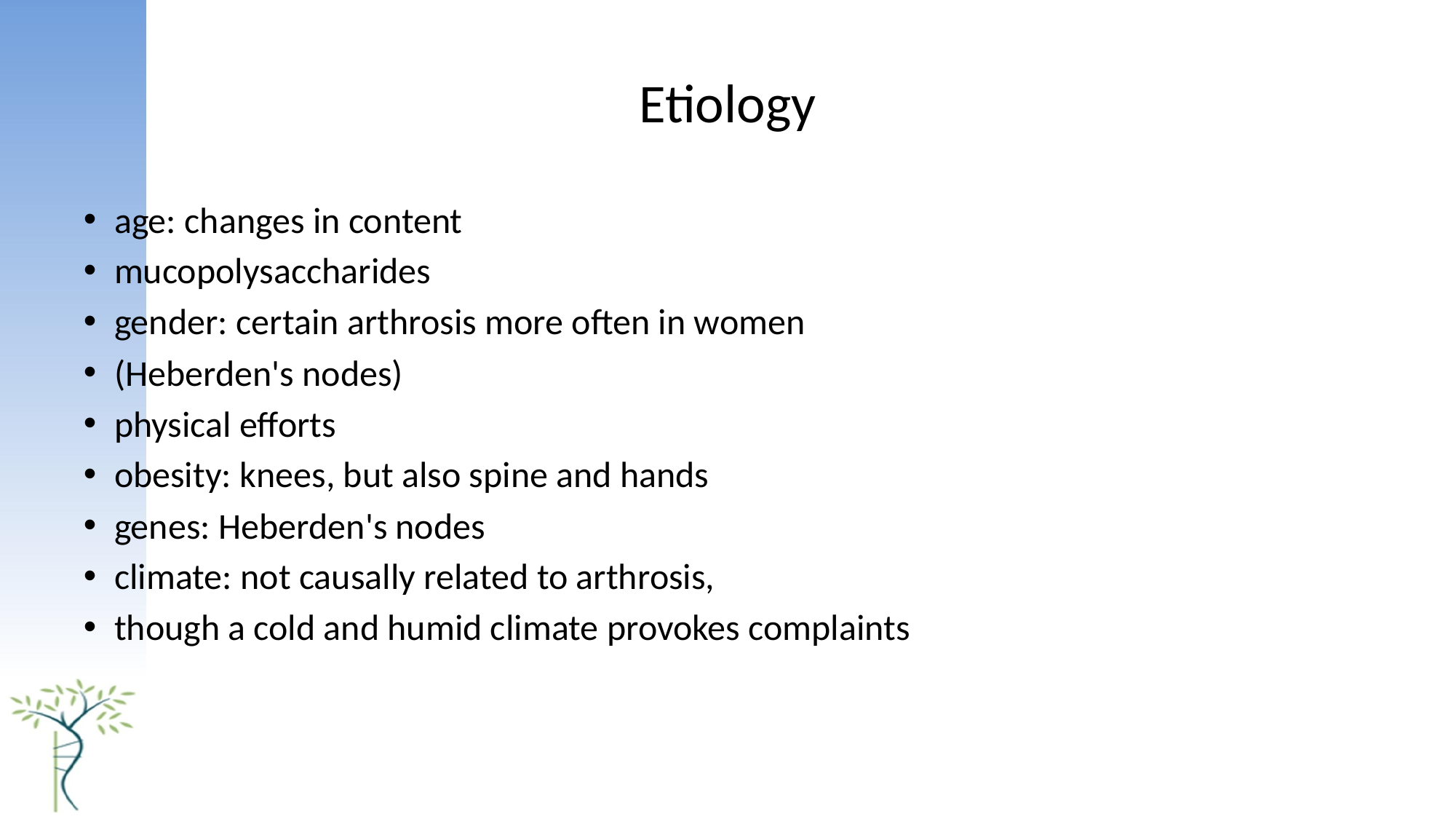

# Etiology
age: changes in content
mucopolysaccharides
gender: certain arthrosis more often in women
(Heberden's nodes)
physical efforts
obesity: knees, but also spine and hands
genes: Heberden's nodes
climate: not causally related to arthrosis,
though a cold and humid climate provokes complaints